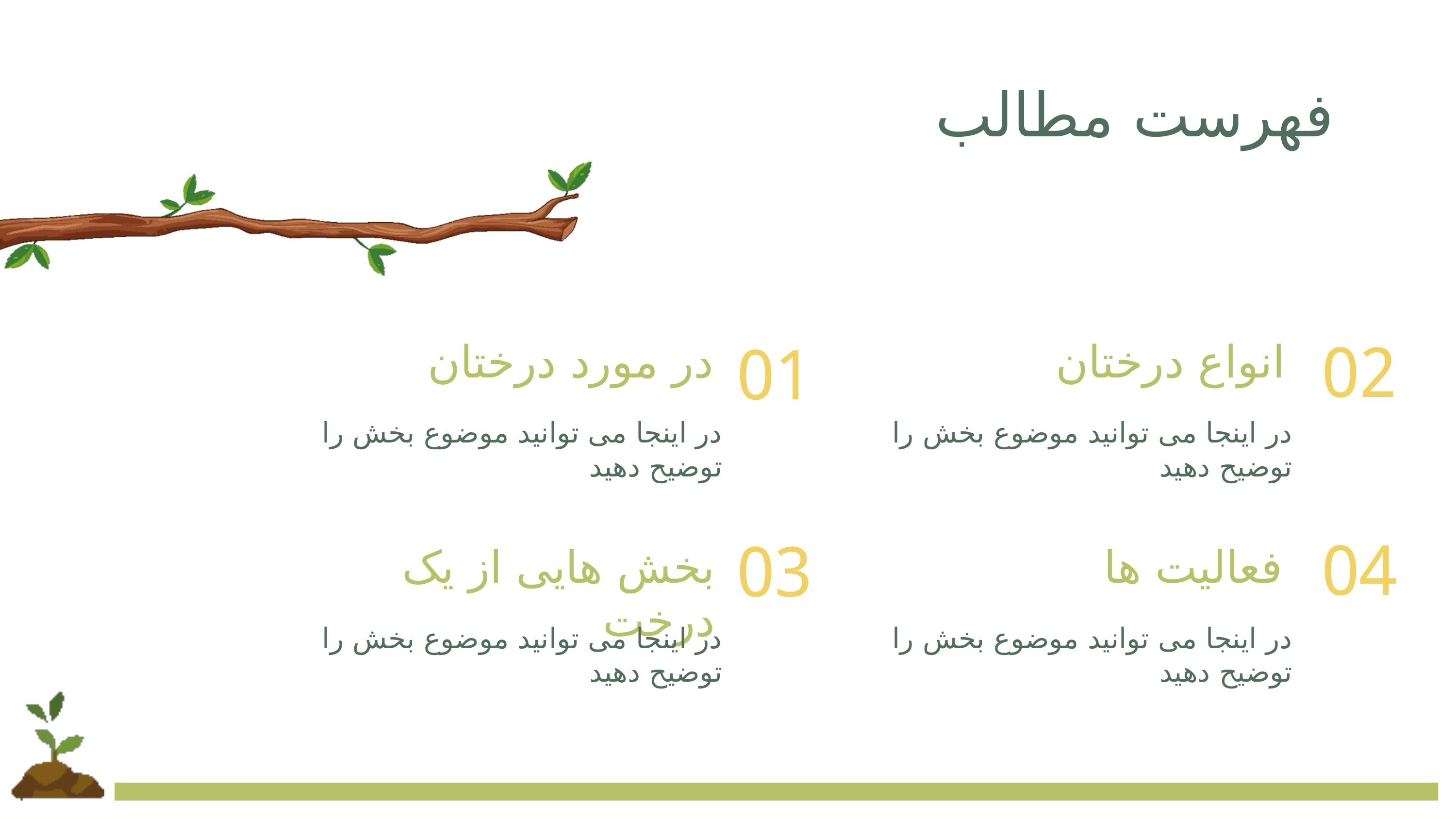

فهرست مطالب

02
01
در مورد درختان
انواع درختان
در اینجا می توانید موضوع بخش را توضیح دهید
در اینجا می توانید موضوع بخش را توضیح دهید
04
03
بخش هایی از یک درخت
فعالیت ها
در اینجا می توانید موضوع بخش را توضیح دهید
در اینجا می توانید موضوع بخش را توضیح دهید